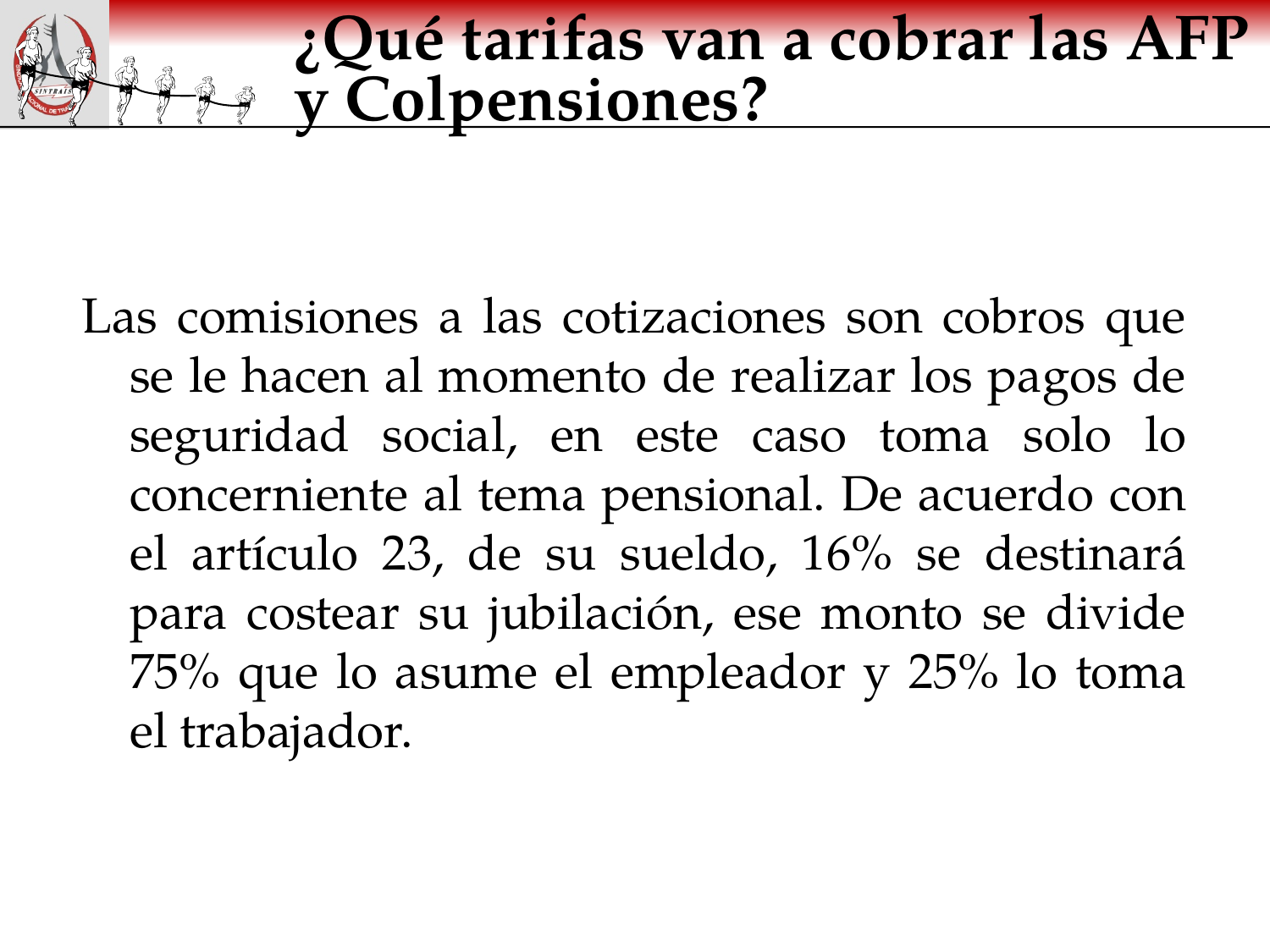

# ¿Qué tarifas van a cobrar las AFP y Colpensiones?

Las comisiones a las cotizaciones son cobros que se le hacen al momento de realizar los pagos de seguridad social, en este caso toma solo lo concerniente al tema pensional. De acuerdo con el artículo 23, de su sueldo, 16% se destinará para costear su jubilación, ese monto se divide 75% que lo asume el empleador y 25% lo toma el trabajador.